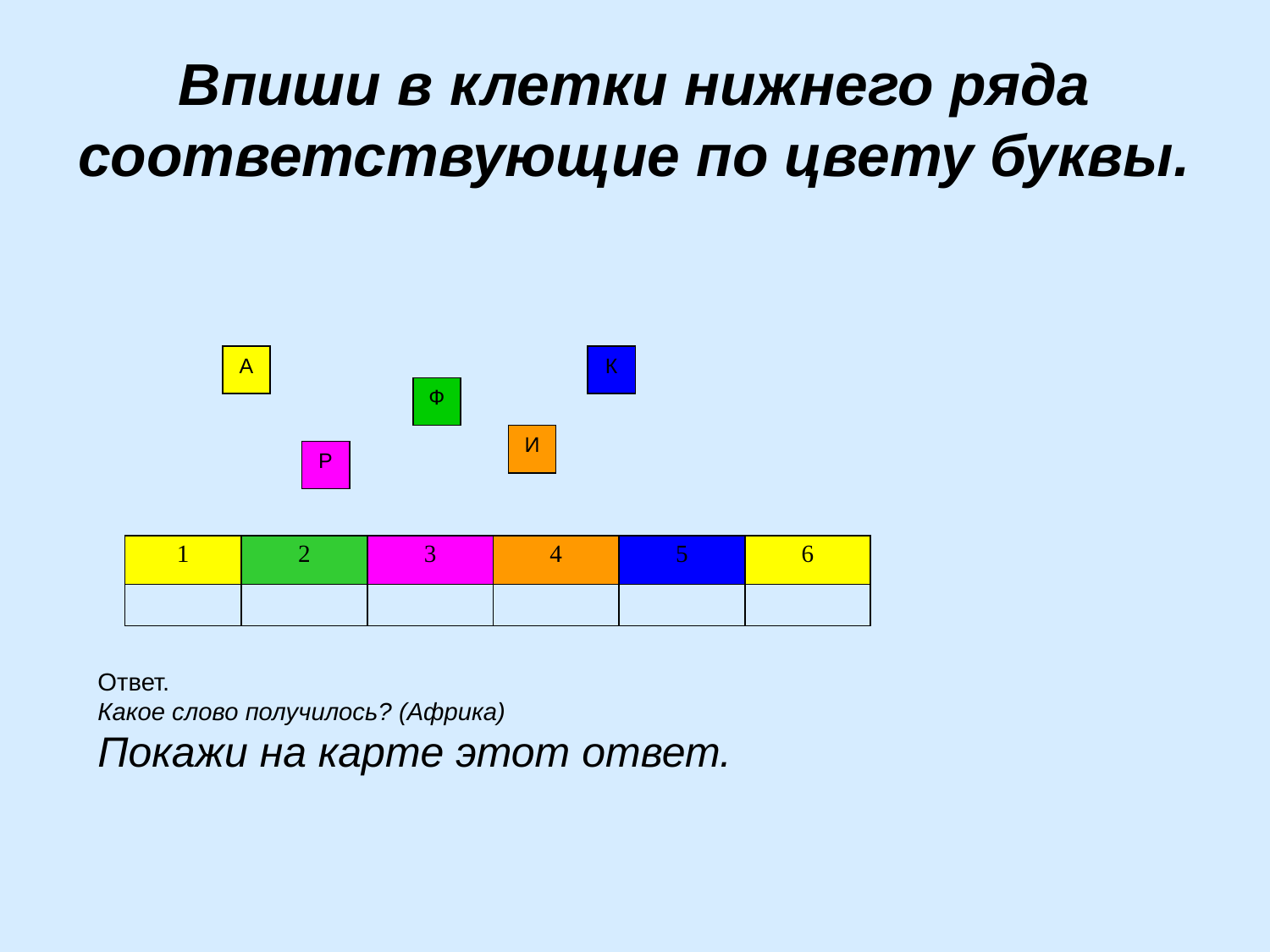

# Впиши в клетки нижнего ряда соответствующие по цвету буквы.

А
К
Ф
И
Р

Ответ.
Какое слово получилось? (Африка)
Покажи на карте этот ответ.

| 1 | 2 | 3 | 4 | 5 | 6 |
| --- | --- | --- | --- | --- | --- |
|  |  |  |  |  |  |